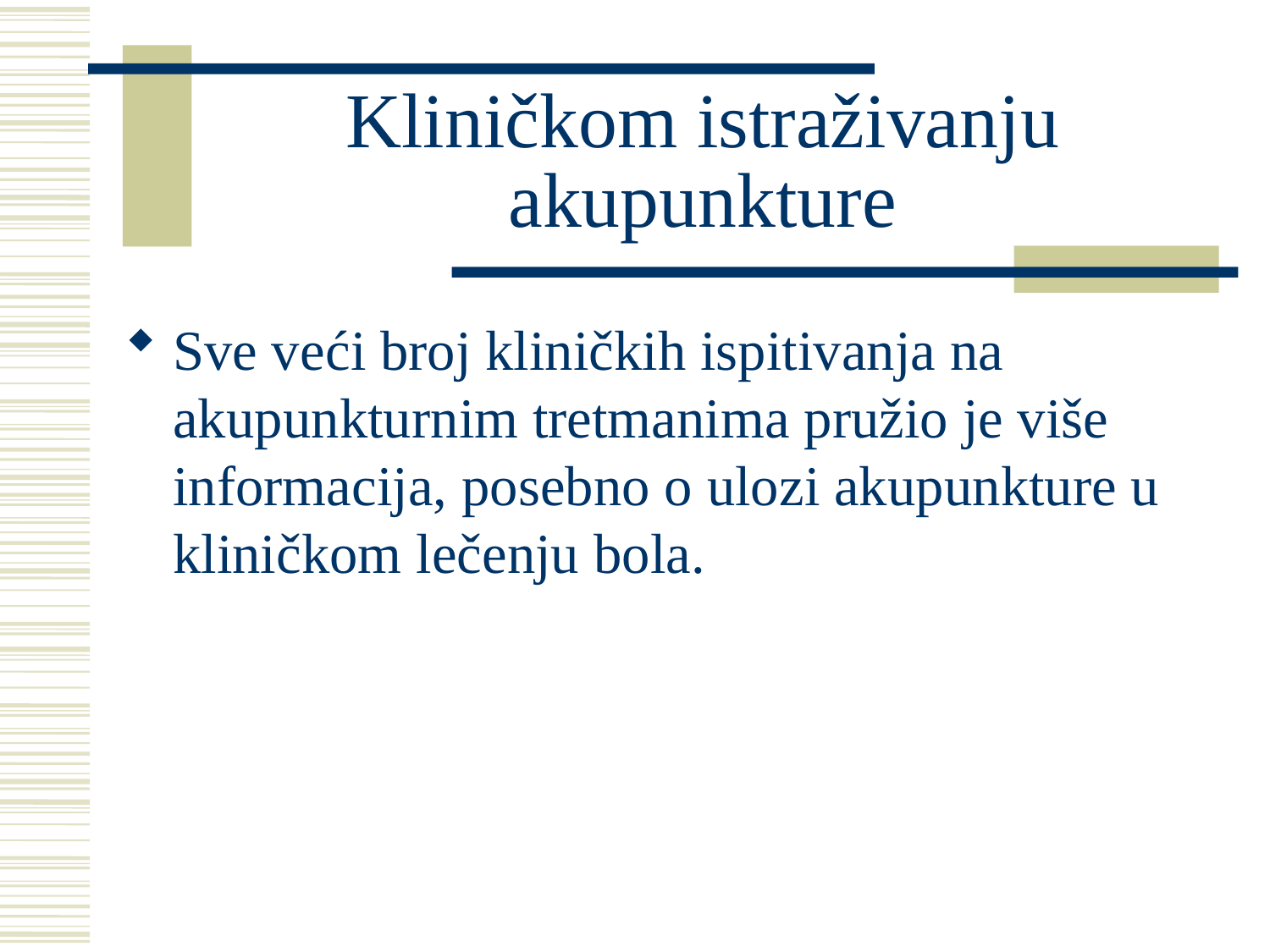

# Kliničkom istraživanju akupunkture
Sve veći broj kliničkih ispitivanja na akupunkturnim tretmanima pružio je više informacija, posebno o ulozi akupunkture u kliničkom lečenju bola.